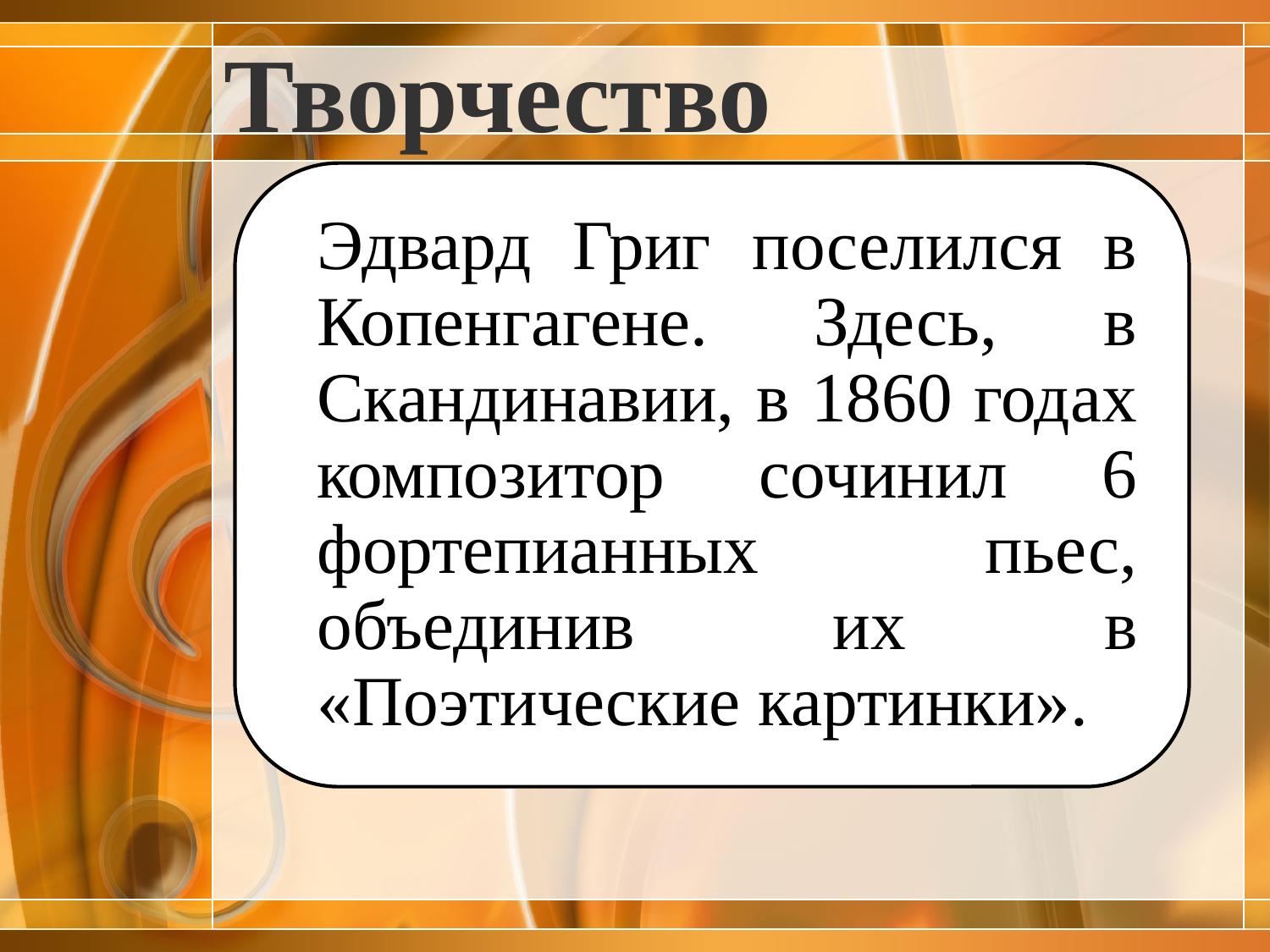

# Творчество
Эдвард Григ поселился в Копенгагене. Здесь, в Скандинавии, в 1860 годах композитор сочинил 6 фортепианных пьес, объединив их в «Поэтические картинки».